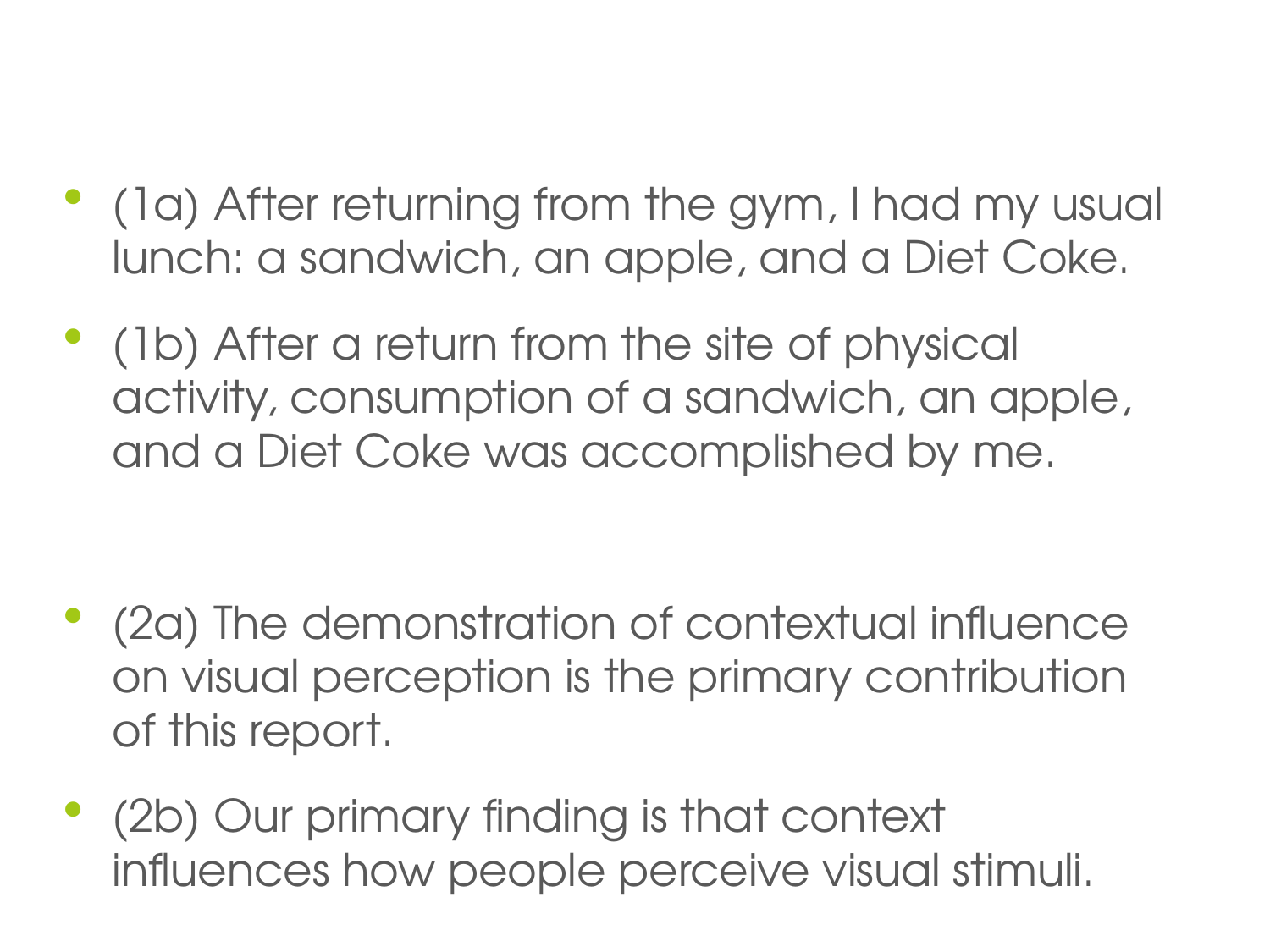

#
(1a) After returning from the gym, I had my usual lunch: a sandwich, an apple, and a Diet Coke.
(1b) After a return from the site of physical activity, consumption of a sandwich, an apple, and a Diet Coke was accomplished by me.

(2a) The demonstration of contextual influence on visual perception is the primary contribution of this report.
(2b) Our primary finding is that context influences how people perceive visual stimuli.